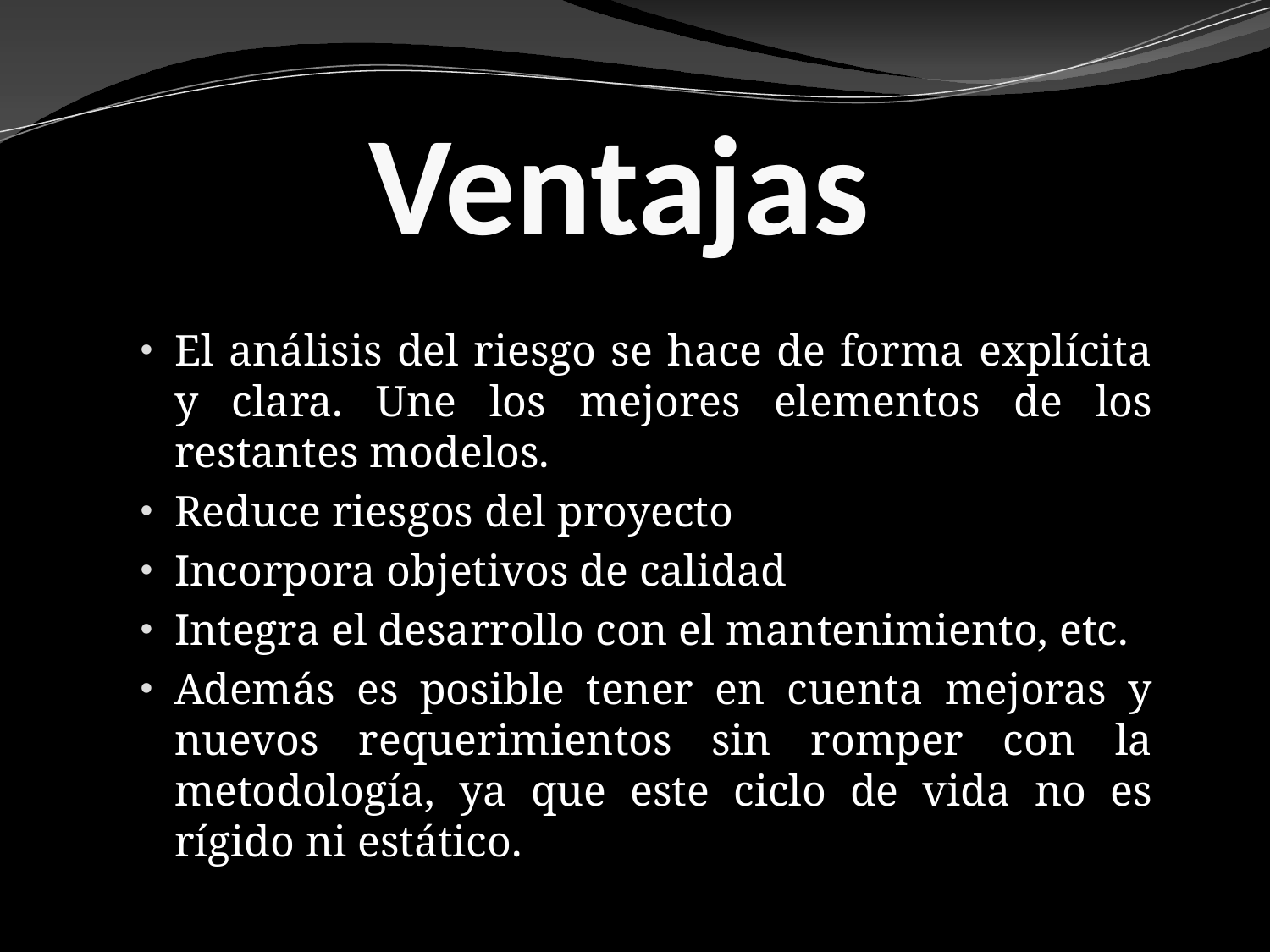

# Ventajas
El análisis del riesgo se hace de forma explícita y clara. Une los mejores elementos de los restantes modelos.
Reduce riesgos del proyecto
Incorpora objetivos de calidad
Integra el desarrollo con el mantenimiento, etc.
Además es posible tener en cuenta mejoras y nuevos requerimientos sin romper con la metodología, ya que este ciclo de vida no es rígido ni estático.